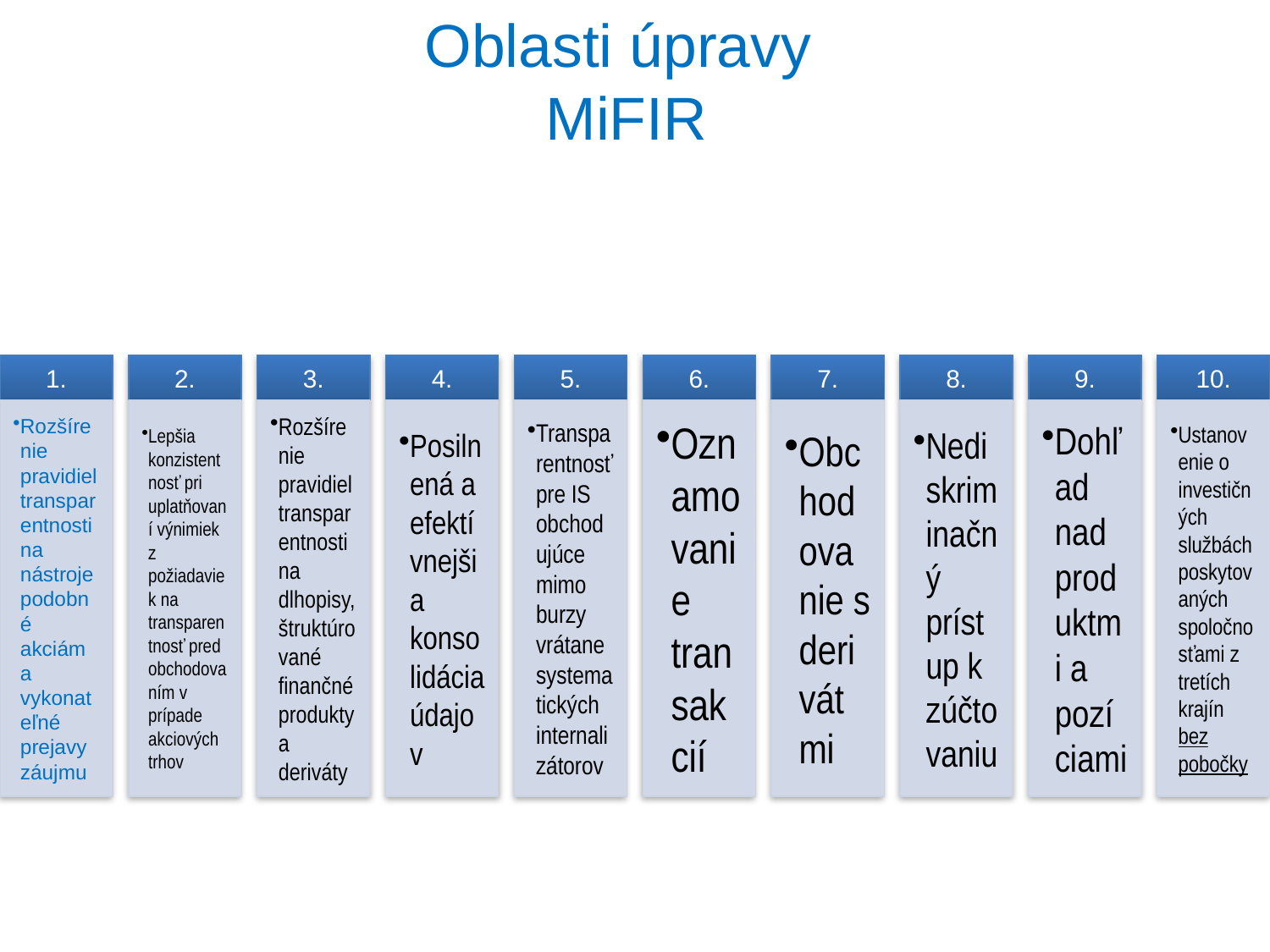

# Oblasti úpravy MiFIR
8.
9.
1.
7.
6.
5.
4.
3.
2.
Rozšírenie pravidiel transparentnosti na nástroje podobné akciám a vykonateľné prejavy záujmu
Lepšia konzistentnosť pri uplatňovaní výnimiek z požiadaviek na transparentnosť pred obchodovaním v prípade akciových trhov
Rozšírenie pravidiel transparentnosti na dlhopisy, štruktúrované finančné produkty a deriváty
Posilnená a efektívnejšia konsolidácia údajov
Transparentnosť pre IS obchodujúce mimo burzy vrátane systematických internalizátorov
Oznamovanie transakcií
Obchodovanie s derivátmi
Nediskriminačný prístup k zúčtovaniu
Dohľad nad produktmi a pozíciami
10.
Ustanovenie o investičných službách poskytovaných spoločnosťami z tretích krajín bez pobočky